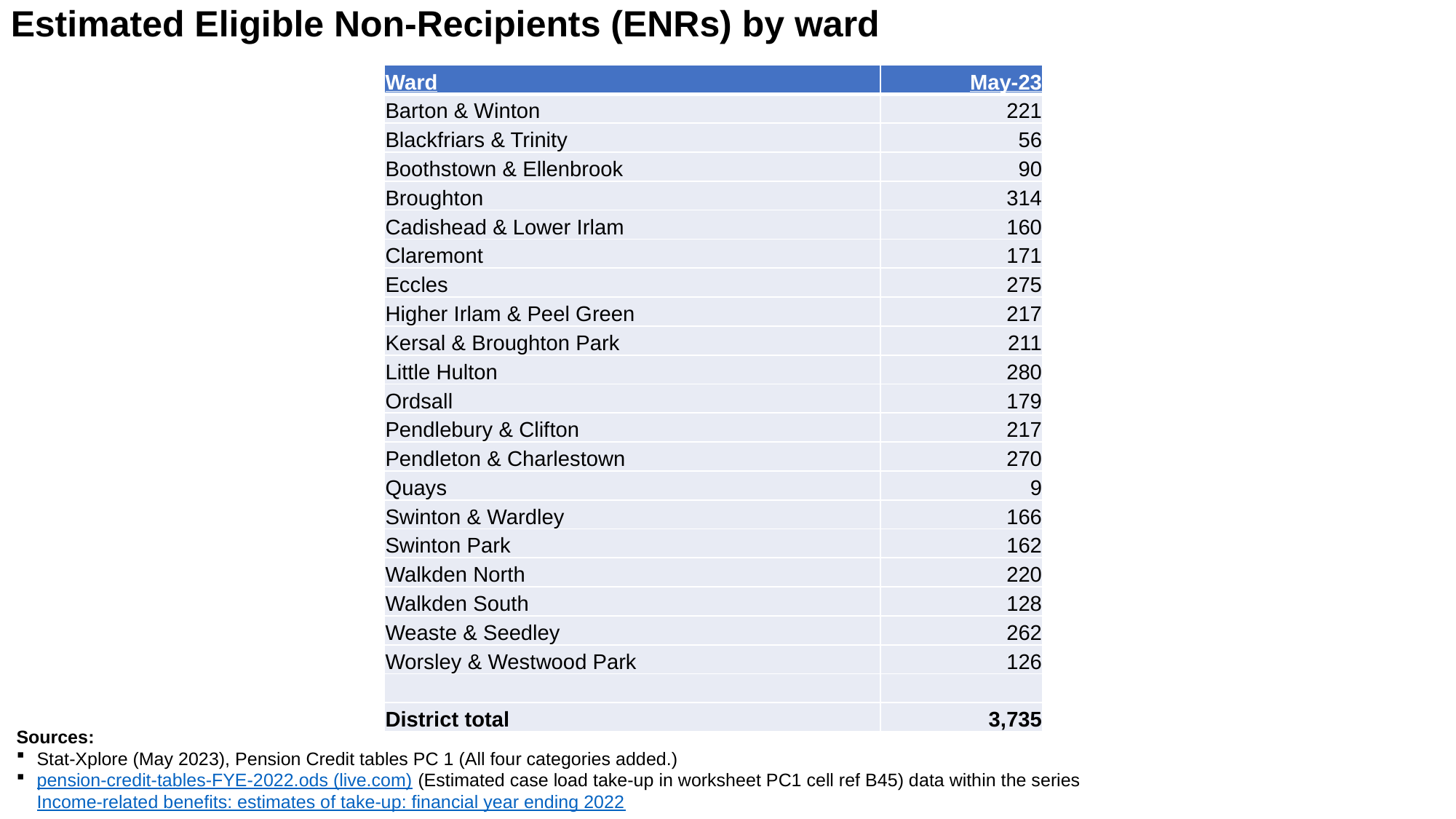

Estimated Eligible Non-Recipients (ENRs) by ward
Estimated Eligible Non-Recipients by ward
| Ward | May-23 |
| --- | --- |
| Barton & Winton | 221 |
| Blackfriars & Trinity | 56 |
| Boothstown & Ellenbrook | 90 |
| Broughton | 314 |
| Cadishead & Lower Irlam | 160 |
| Claremont | 171 |
| Eccles | 275 |
| Higher Irlam & Peel Green | 217 |
| Kersal & Broughton Park | 211 |
| Little Hulton | 280 |
| Ordsall | 179 |
| Pendlebury & Clifton | 217 |
| Pendleton & Charlestown | 270 |
| Quays | 9 |
| Swinton & Wardley | 166 |
| Swinton Park | 162 |
| Walkden North | 220 |
| Walkden South | 128 |
| Weaste & Seedley | 262 |
| Worsley & Westwood Park | 126 |
|  |  |
| District total | 3,735 |
Sources:
Stat-Xplore (May 2023), Pension Credit tables PC 1 (All four categories added.)
pension-credit-tables-FYE-2022.ods (live.com) (Estimated case load take-up in worksheet PC1 cell ref B45) data within the series  Income-related benefits: estimates of take-up: financial year ending 2022